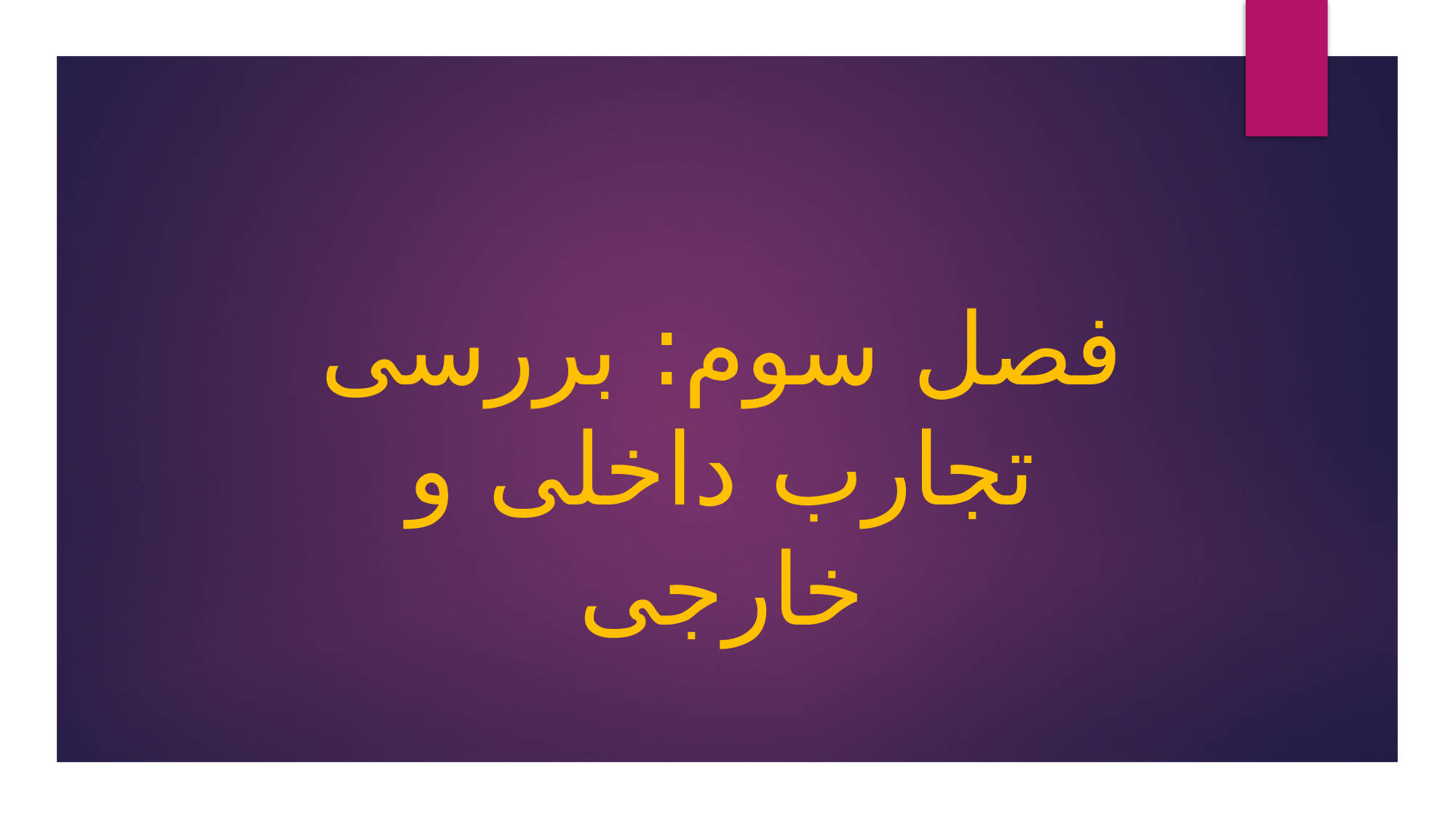

فصل سوم: بررسی تجارب داخلی و خارجی